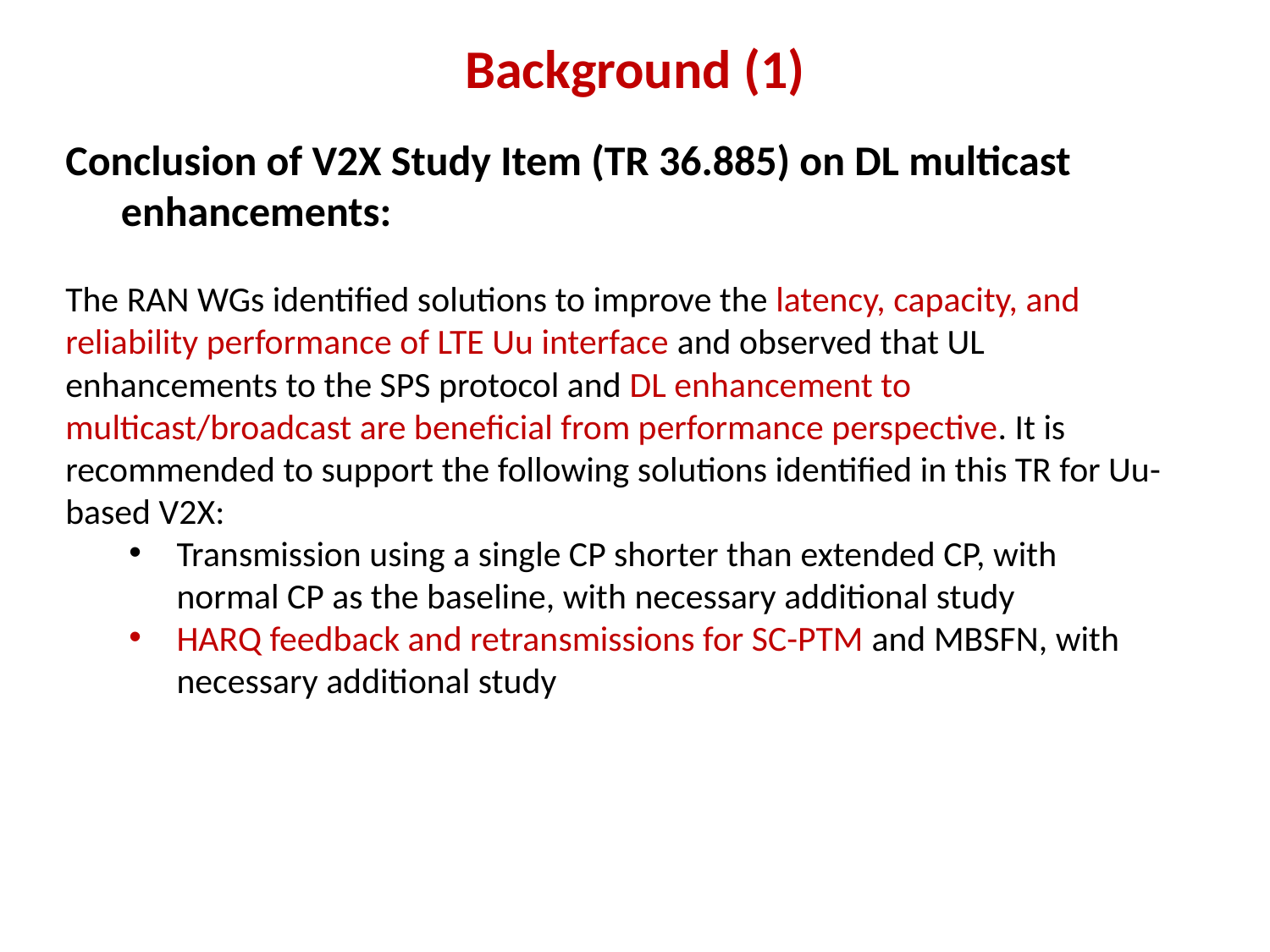

# Background (1)
Conclusion of V2X Study Item (TR 36.885) on DL multicast enhancements:

The RAN WGs identified solutions to improve the latency, capacity, and reliability performance of LTE Uu interface and observed that UL enhancements to the SPS protocol and DL enhancement to multicast/broadcast are beneficial from performance perspective. It is recommended to support the following solutions identified in this TR for Uu-based V2X:
Transmission using a single CP shorter than extended CP, with normal CP as the baseline, with necessary additional study
HARQ feedback and retransmissions for SC-PTM and MBSFN, with necessary additional study